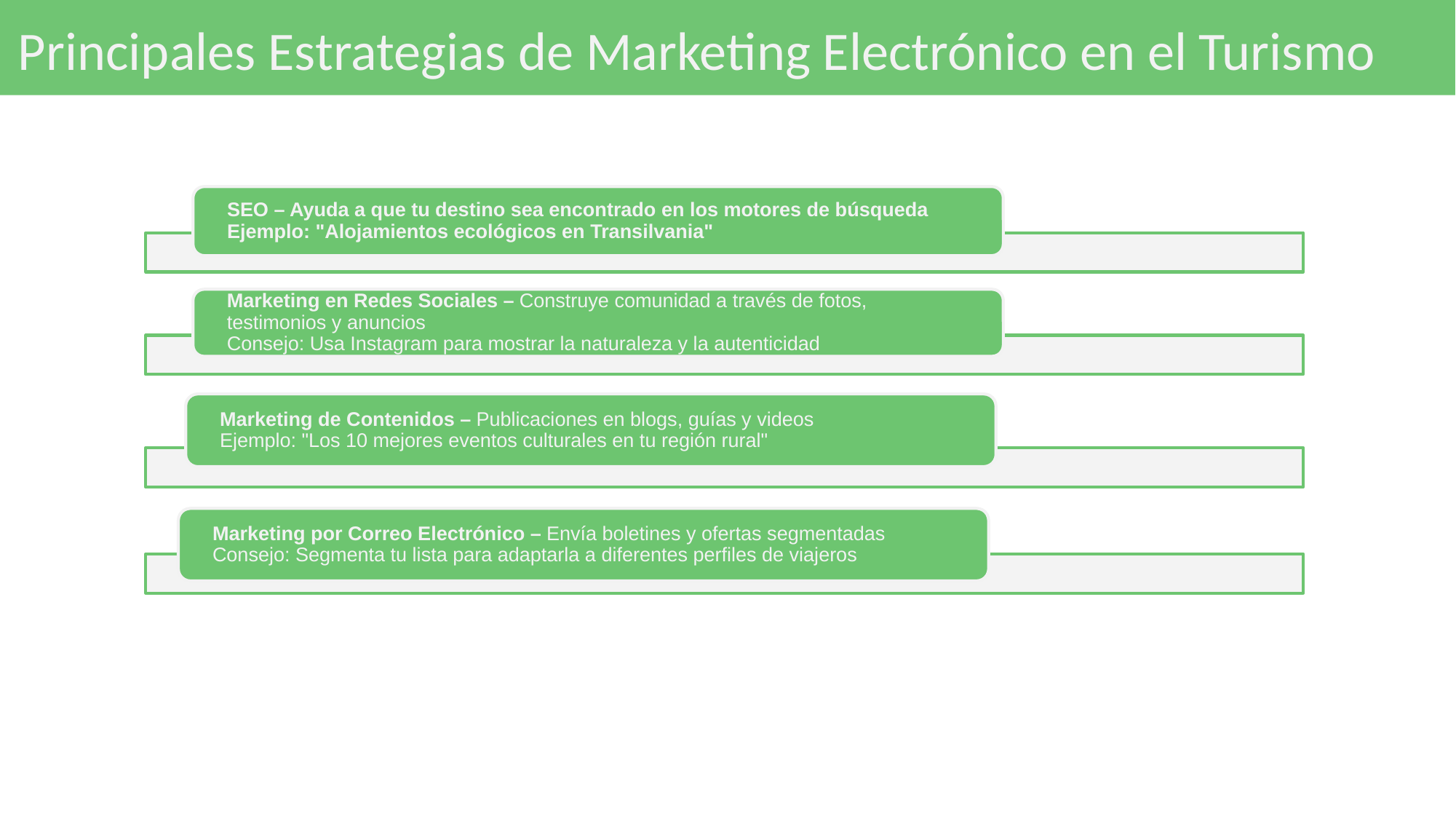

# Principales Estrategias de Marketing Electrónico en el Turismo

SEO – Ayuda a que tu destino sea encontrado en los motores de búsqueda
Ejemplo: "Alojamientos ecológicos en Transilvania"

Marketing en Redes Sociales – Construye comunidad a través de fotos, testimonios y anuncios
Consejo: Usa Instagram para mostrar la naturaleza y la autenticidad

Marketing de Contenidos – Publicaciones en blogs, guías y videos
Ejemplo: "Los 10 mejores eventos culturales en tu región rural"

Marketing por Correo Electrónico – Envía boletines y ofertas segmentadas
Consejo: Segmenta tu lista para adaptarla a diferentes perfiles de viajeros